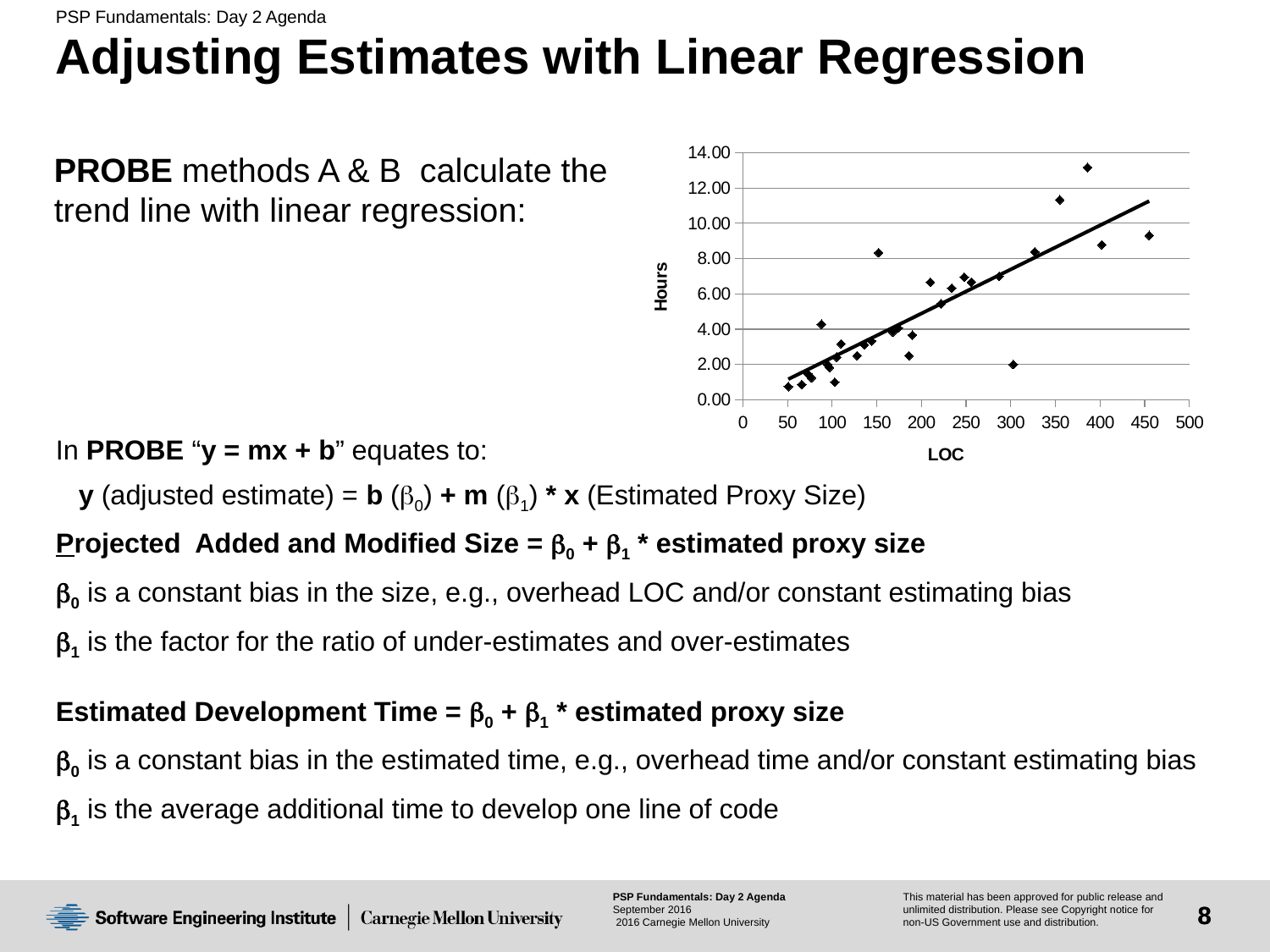

# Adjusting Estimates with Linear Regression

### Chart

| Category | Hours |
|---|---|
PROBE methods A & B  calculate the trend line with linear regression:
In PROBE “y = mx + b” equates to:
   y (adjusted estimate) = b (β0) + m (β1) * x (Estimated Proxy Size)
Projected  Added and Modified Size = β0 + β1 * estimated proxy size
β0 is a constant bias in the size, e.g., overhead LOC and/or constant estimating bias
β1 is the factor for the ratio of under-estimates and over-estimates

Estimated Development Time = β0 + β1 * estimated proxy size
β0 is a constant bias in the estimated time, e.g., overhead time and/or constant estimating bias
β1 is the average additional time to develop one line of code